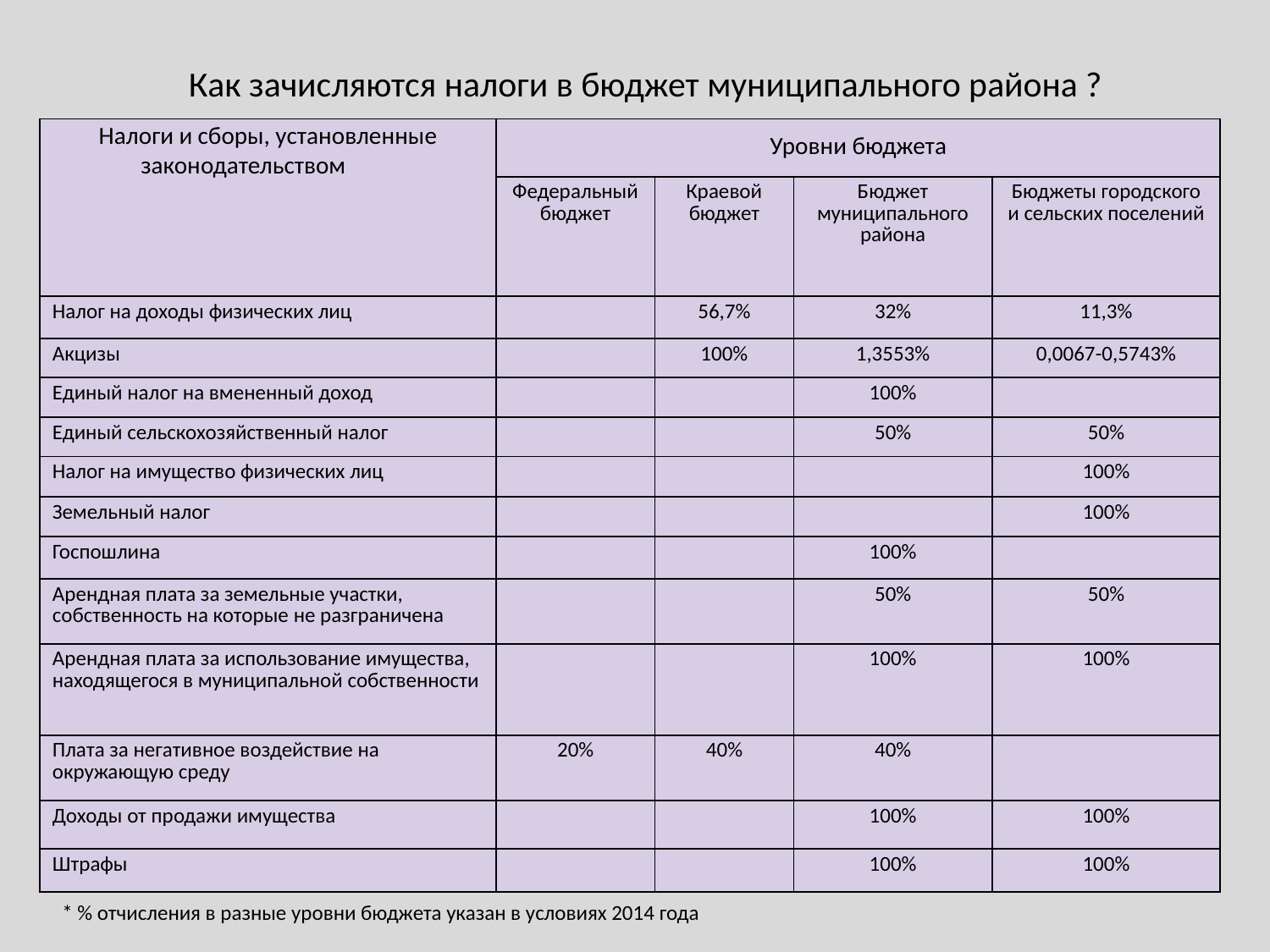

# Как зачисляются налоги в бюджет муниципального района ?
| Налоги и сборы, установленные законодательством | Уровни бюджета |  |  |  |
| --- | --- | --- | --- | --- |
|  | Федеральный бюджет | Краевой бюджет | Бюджет муниципального района | Бюджеты городского и сельских поселений |
| Налог на доходы физических лиц |  | 56,7% | 32% | 11,3% |
| Акцизы |  | 100% | 1,3553% | 0,0067-0,5743% |
| Единый налог на вмененный доход |  |  | 100% |  |
| Единый сельскохозяйственный налог |  |  | 50% | 50% |
| Налог на имущество физических лиц |  |  |  | 100% |
| Земельный налог |  |  |  | 100% |
| Госпошлина |  |  | 100% |  |
| Арендная плата за земельные участки, собственность на которые не разграничена |  |  | 50% | 50% |
| Арендная плата за использование имущества, находящегося в муниципальной собственности |  |  | 100% | 100% |
| Плата за негативное воздействие на окружающую среду | 20% | 40% | 40% |  |
| Доходы от продажи имущества |  |  | 100% | 100% |
| Штрафы |  |  | 100% | 100% |
* % отчисления в разные уровни бюджета указан в условиях 2014 года